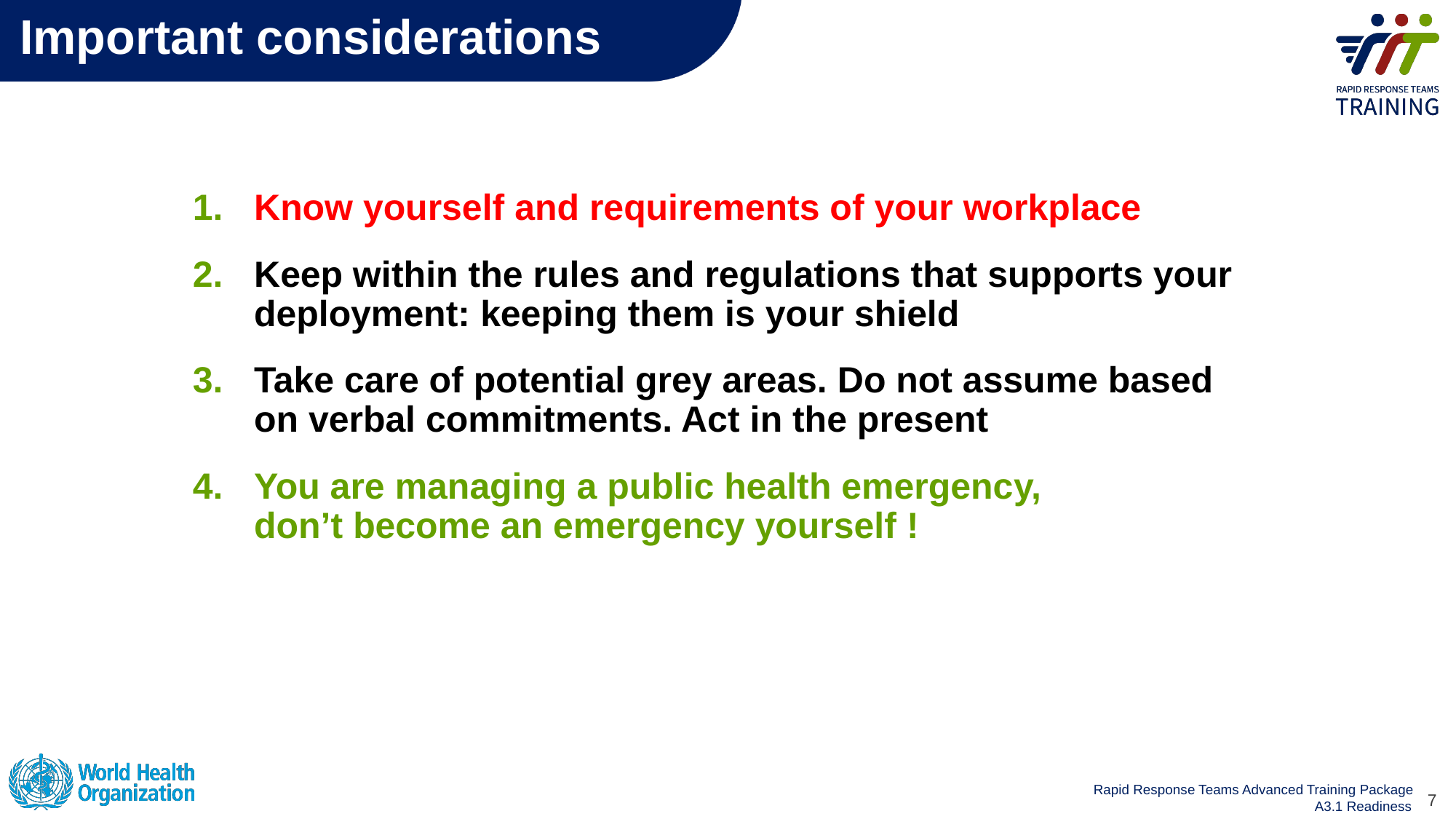

# Important considerations
Know yourself and requirements of your workplace
Keep within the rules and regulations that supports your deployment: keeping them is your shield
Take care of potential grey areas. Do not assume based on verbal commitments. Act in the present
You are managing a public health emergency,
don’t become an emergency yourself !
7